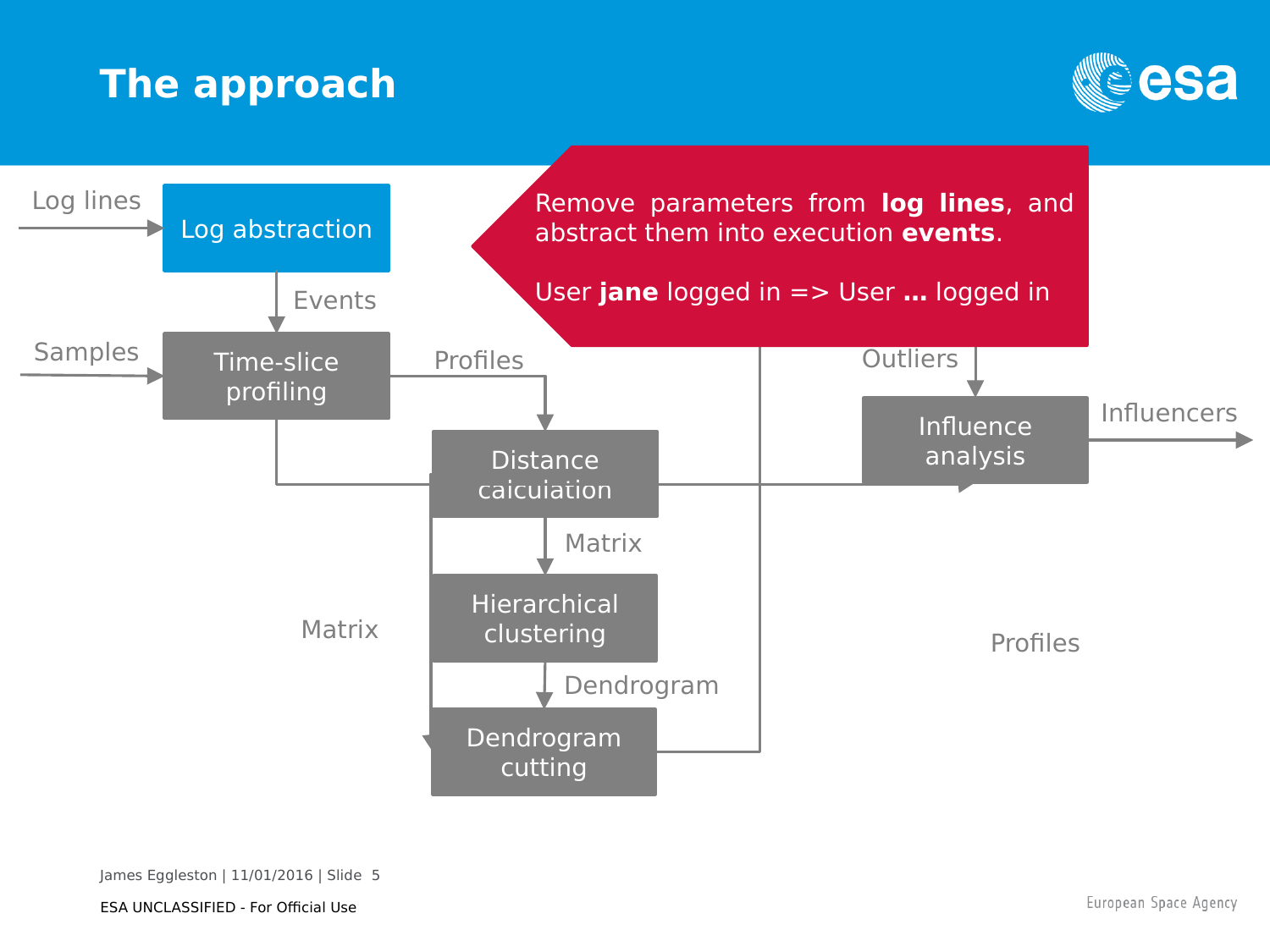

# The approach
Remove parameters from log lines, and abstract them into execution events.

User jane logged in => User … logged in
Log lines
Log abstraction
Clusters
Outlier detection
Events
Samples
Time-slice profiling
Outliers
Profiles
Influencers
Influence analysis
Distance calculation
Matrix
Hierarchical clustering
Matrix
Profiles
Dendrogram
Dendrogram cutting